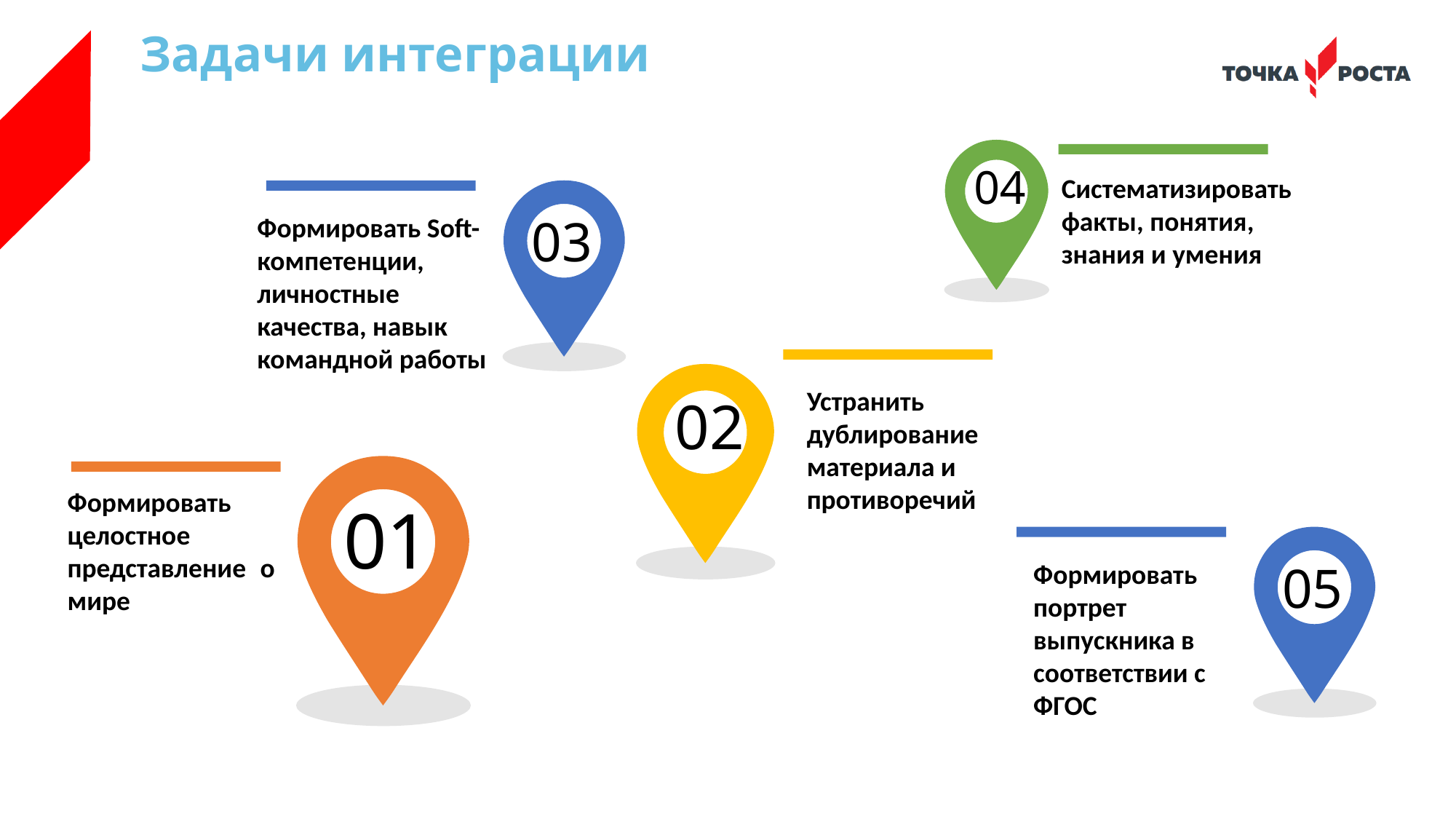

Задачи интеграции

#

04
Систематизировать факты, понятия, знания и умения

03
Формировать Soft-компетенции, личностные качества, навык командной работы

Устранить дублирование материала и противоречий
02

Формировать целостное представление о мире
01

05
Формировать портрет выпускника в соответствии с ФГОС